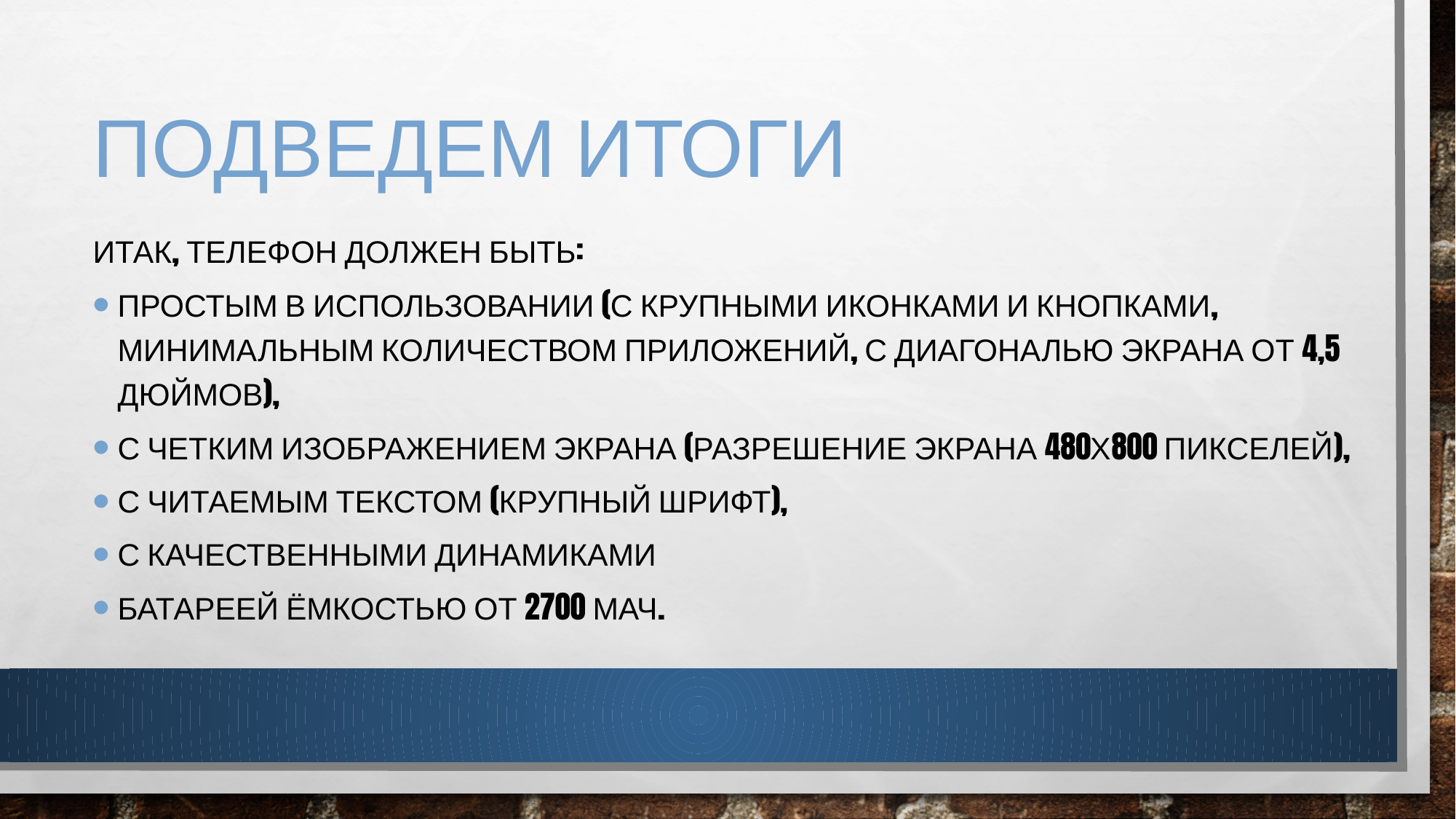

# Подведем итоги
Итак, телефон должен быть:
простым в использовании (с крупными иконками и кнопками, минимальным количеством приложений, с диагональю экрана от 4,5 дюймов),
с четким изображением экрана (разрешение экрана 480х800 пикселей),
с читаемым текстом (крупный шрифт),
с качественными динамиками
батареей ёмкостью от 2700 мАч.